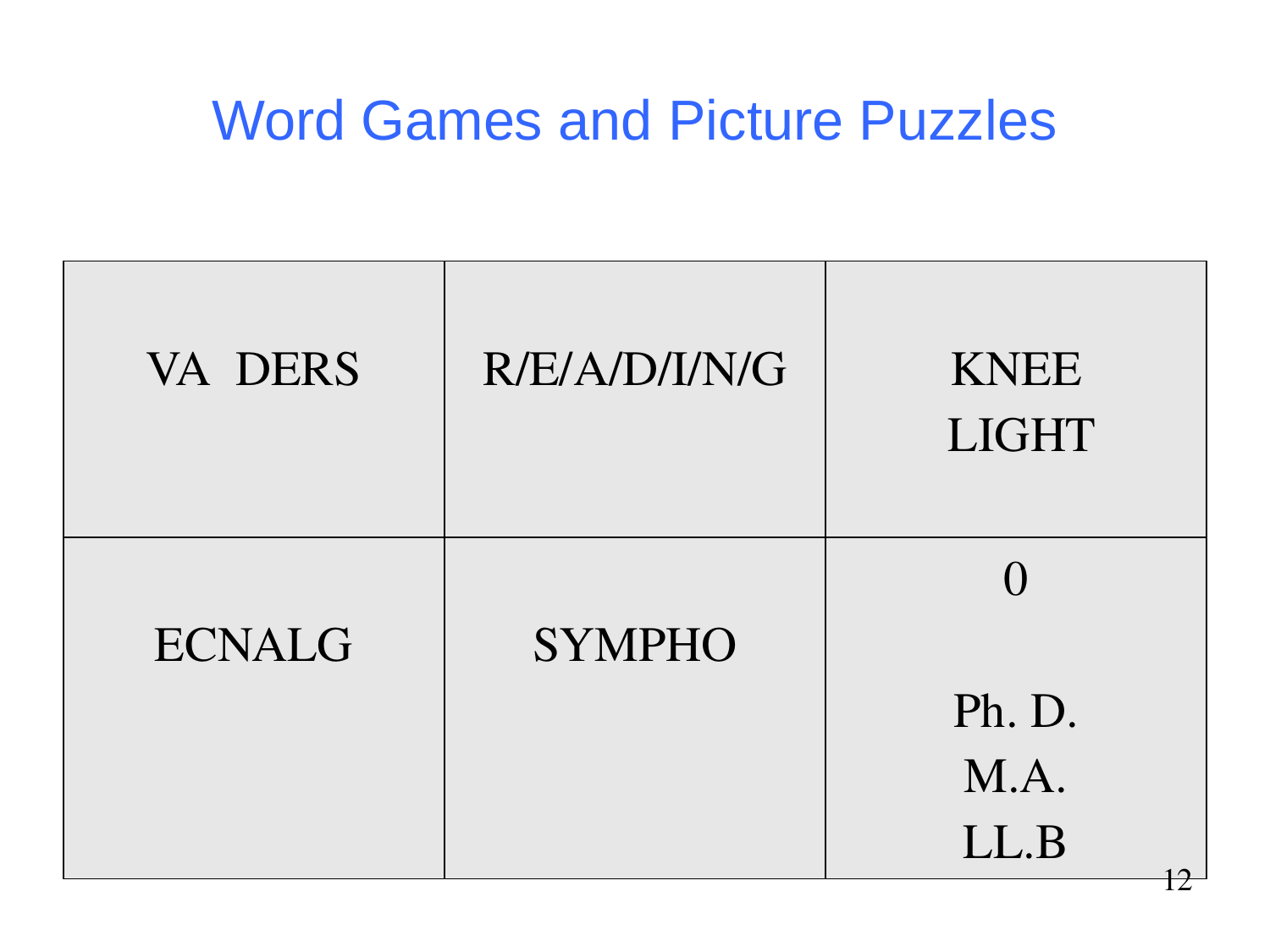

# Word Games and Picture Puzzles
| VA DERS | R/E/A/D/I/N/G | KNEE LIGHT |
| --- | --- | --- |
| ECNALG | SYMPHO | 0 Ph. D. M.A. LL.B |
12